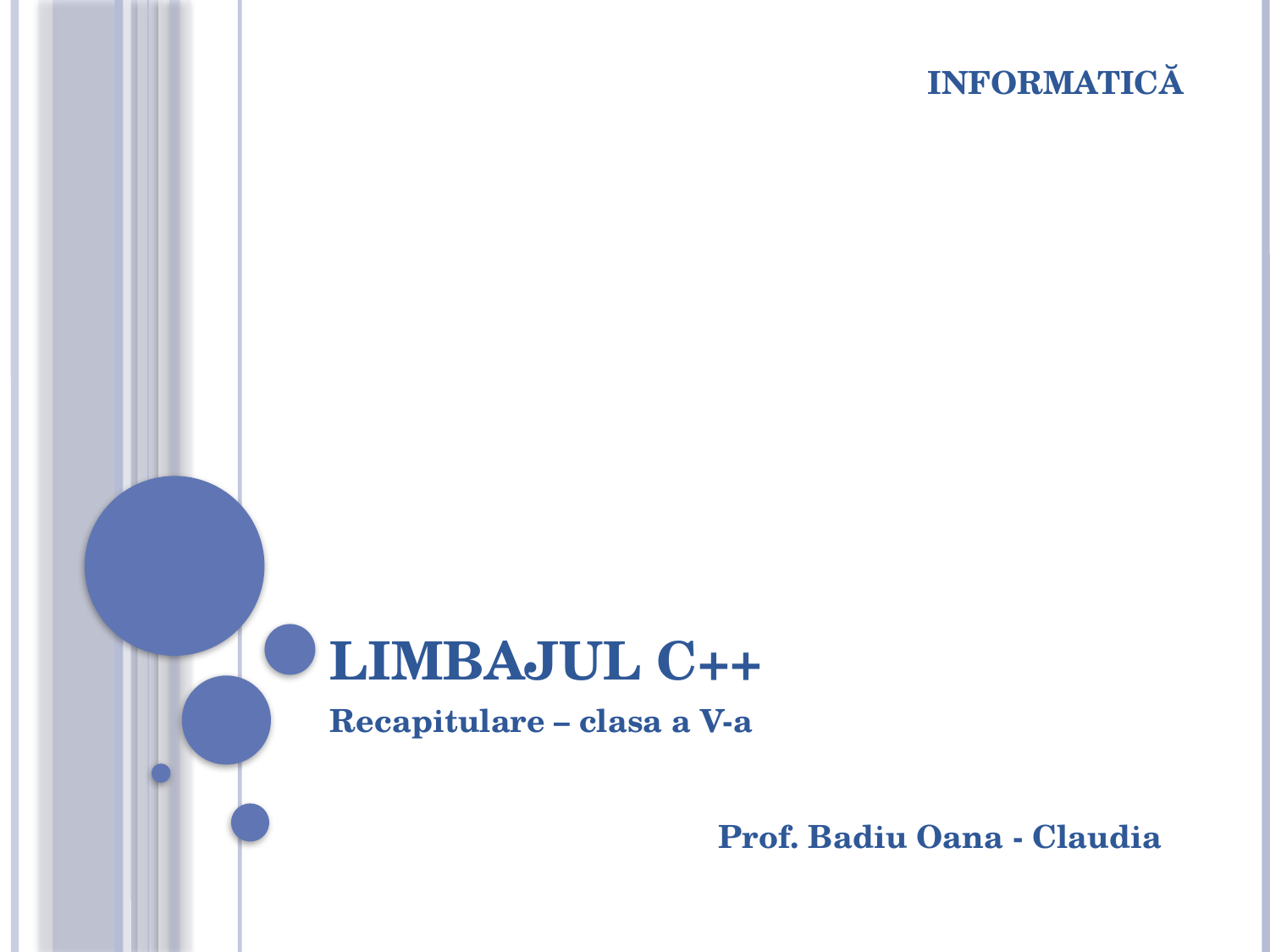

INFORMATICĂ
# Limbajul C++
Recapitulare – clasa a V-a
Prof. Badiu Oana - Claudia